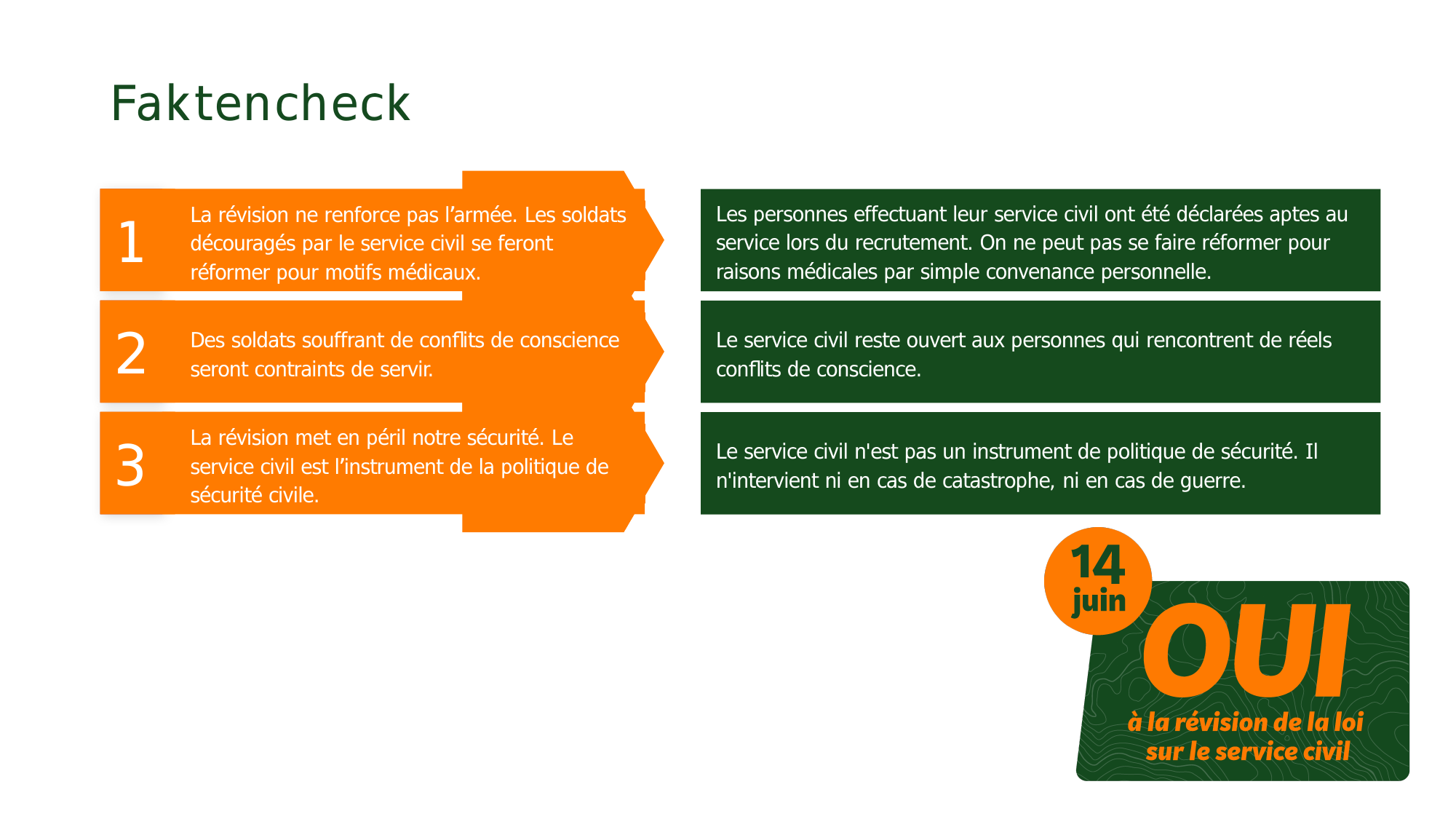

# Faktencheck

1

Les personnes effectuant leur service civil ont été déclarées aptes au service lors du recrutement. On ne peut pas se faire réformer pour raisons médicales par simple convenance personnelle.
La révision ne renforce pas l’armée. Les soldats découragés par le service civil se feront réformer pour motifs médicaux.

2

Le service civil reste ouvert aux personnes qui rencontrent de réels conflits de conscience.
Des soldats souffrant de conflits de conscience seront contraints de servir.

3

Le service civil n'est pas un instrument de politique de sécurité. Il n'intervient ni en cas de catastrophe, ni en cas de guerre.
La révision met en péril notre sécurité. Le service civil est l’instrument de la politique de sécurité civile.